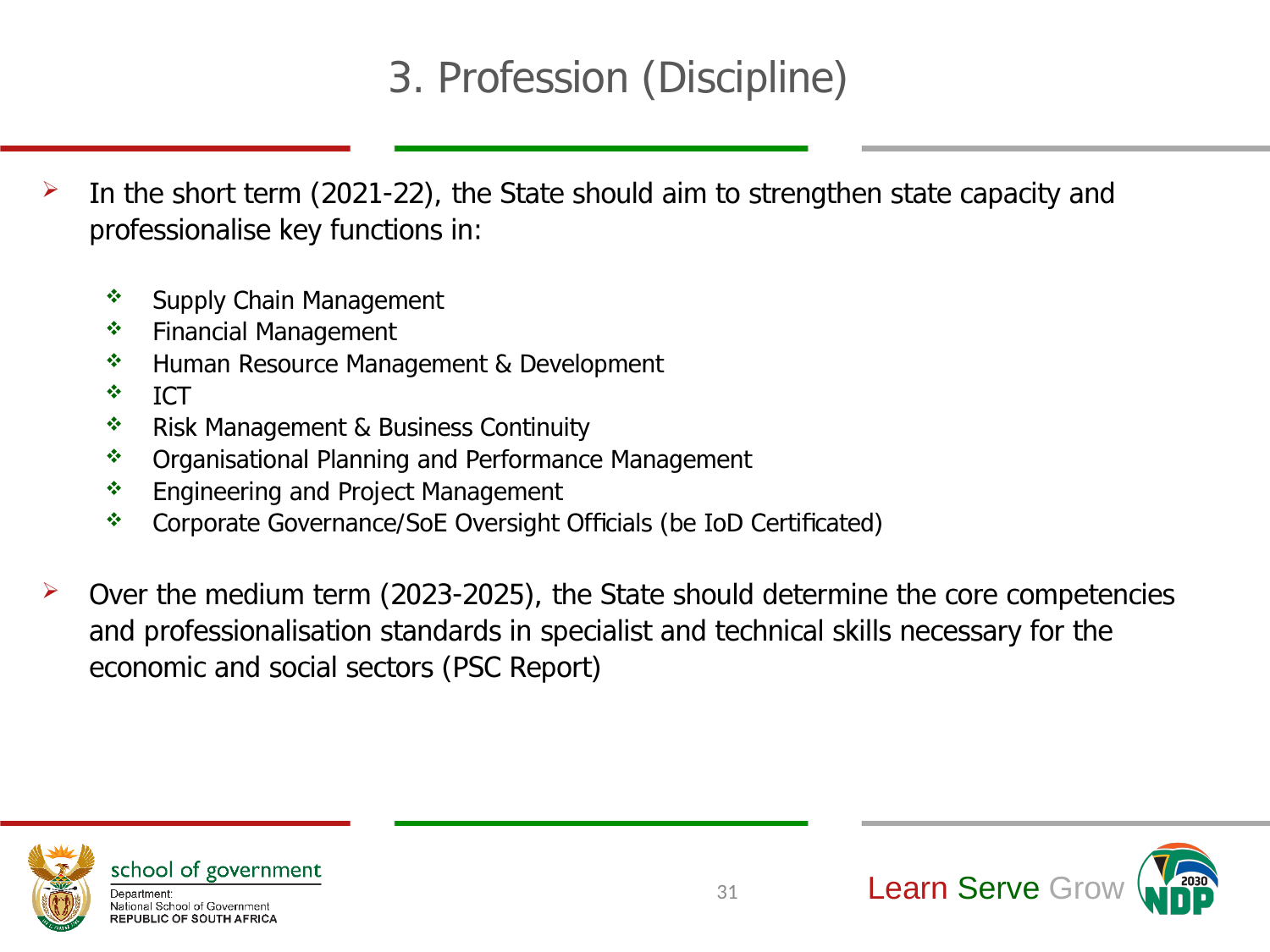

# 3. Profession (Discipline)
In the short term (2021-22), the State should aim to strengthen state capacity and professionalise key functions in:

Supply Chain Management
Financial Management
Human Resource Management & Development
ICT
Risk Management & Business Continuity
Organisational Planning and Performance Management
Engineering and Project Management
Corporate Governance/SoE Oversight Officials (be IoD Certificated)

Over the medium term (2023-2025), the State should determine the core competencies and professionalisation standards in specialist and technical skills necessary for the economic and social sectors (PSC Report)
31